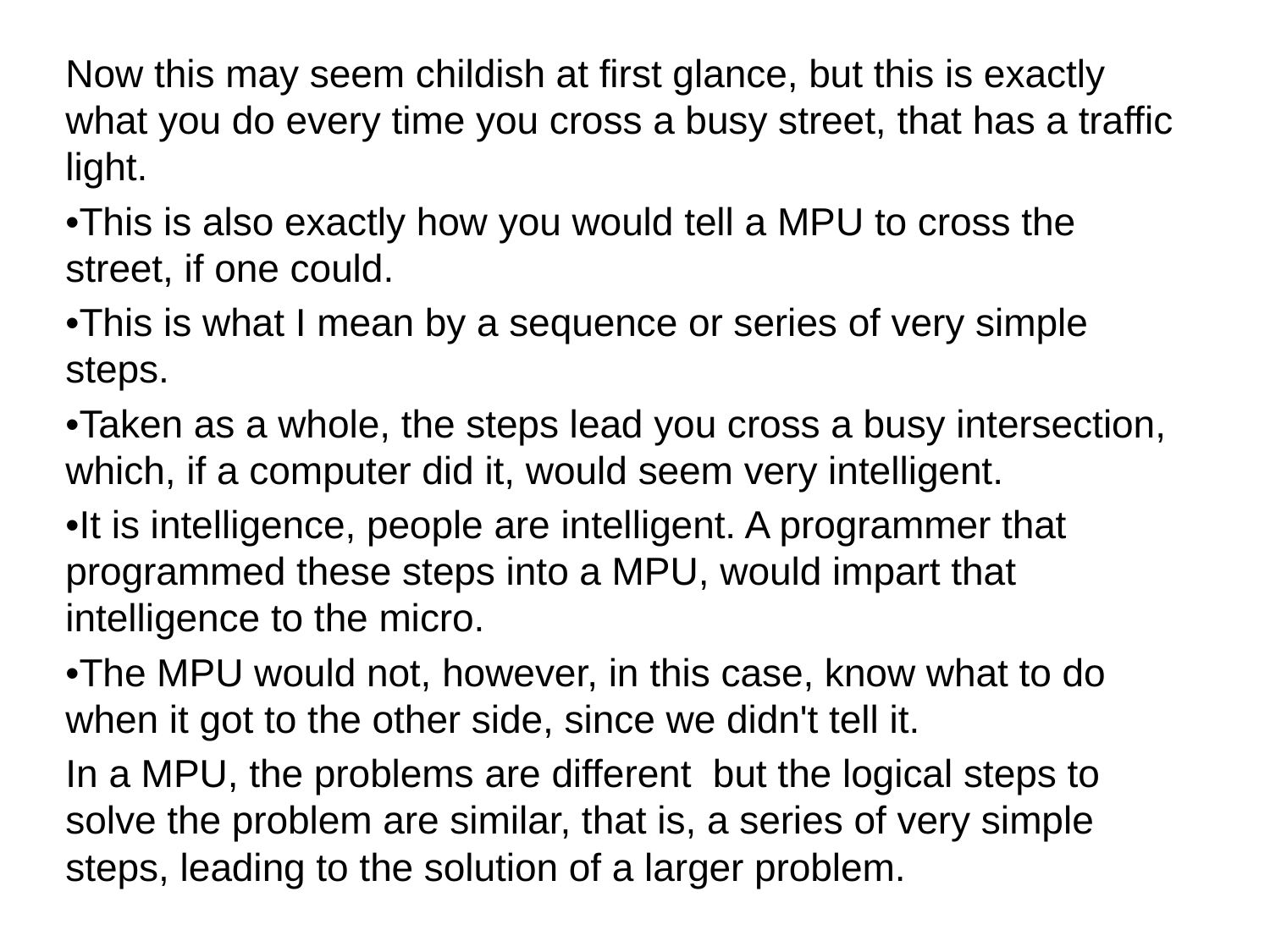

Now this may seem childish at first glance, but this is exactly what you do every time you cross a busy street, that has a traffic light.
•This is also exactly how you would tell a MPU to cross the street, if one could.
•This is what I mean by a sequence or series of very simple steps.
•Taken as a whole, the steps lead you cross a busy intersection, which, if a computer did it, would seem very intelligent.
•It is intelligence, people are intelligent. A programmer that programmed these steps into a MPU, would impart that intelligence to the micro.
•The MPU would not, however, in this case, know what to do when it got to the other side, since we didn't tell it.
In a MPU, the problems are different  but the logical steps to solve the problem are similar, that is, a series of very simple steps, leading to the solution of a larger problem.